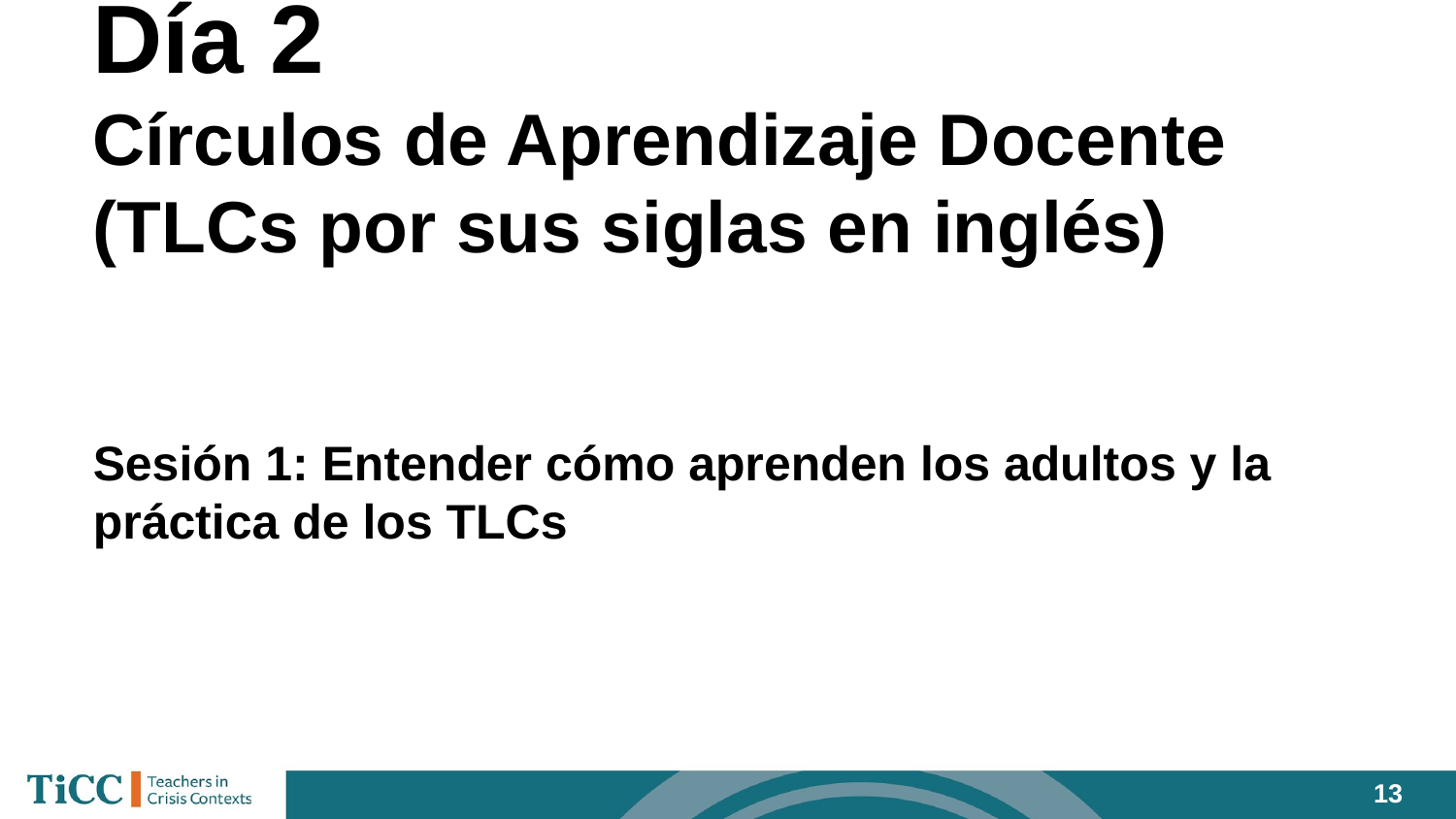

# Día 2
Círculos de Aprendizaje Docente (TLCs por sus siglas en inglés)
Sesión 1: Entender cómo aprenden los adultos y la práctica de los TLCs
13